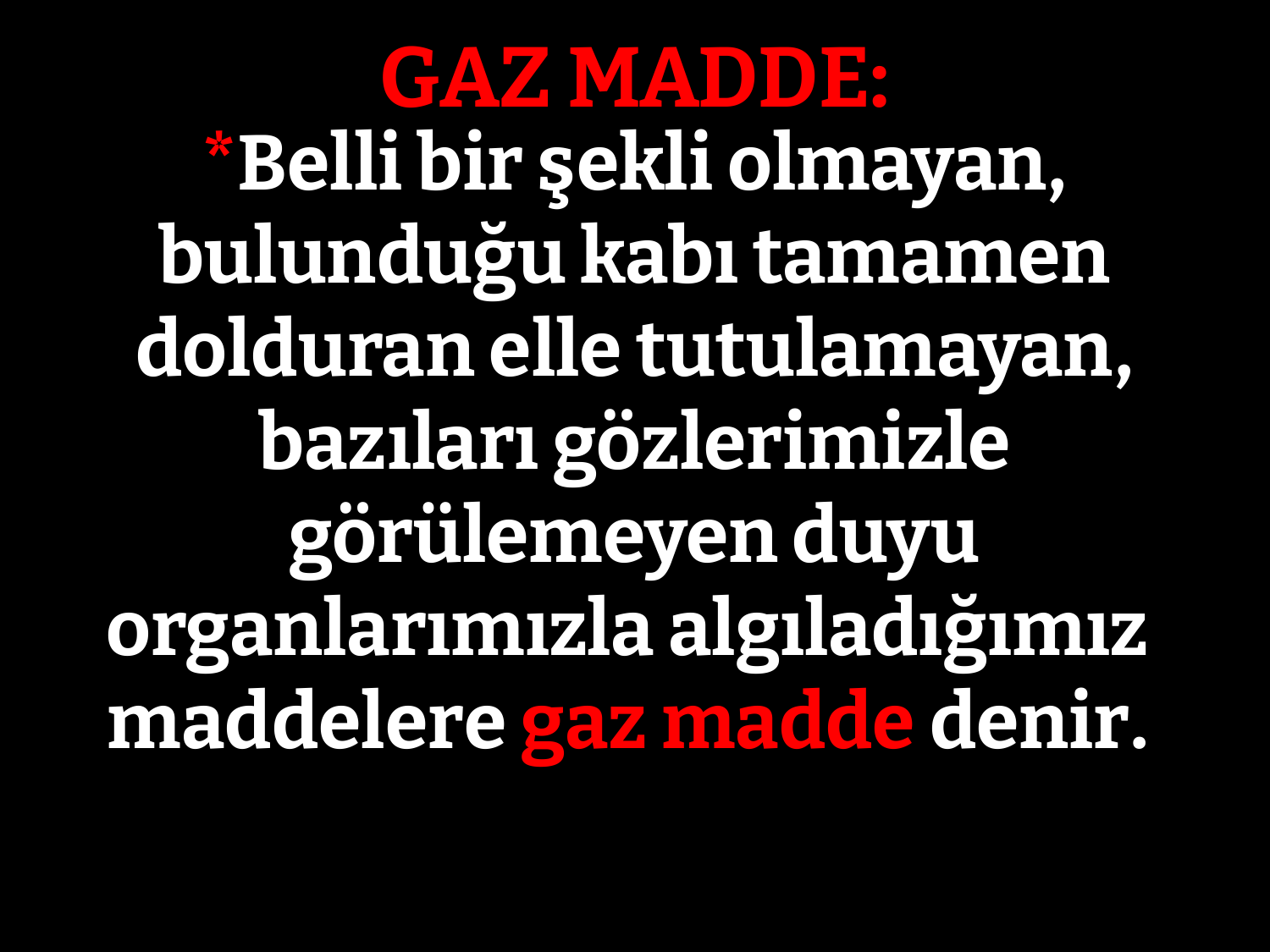

GAZ MADDE:
*Belli bir şekli olmayan, bulunduğu kabı tamamen dolduran elle tutulamayan, bazıları gözlerimizle görülemeyen duyu organlarımızla algıladığımız  maddelere gaz madde denir.